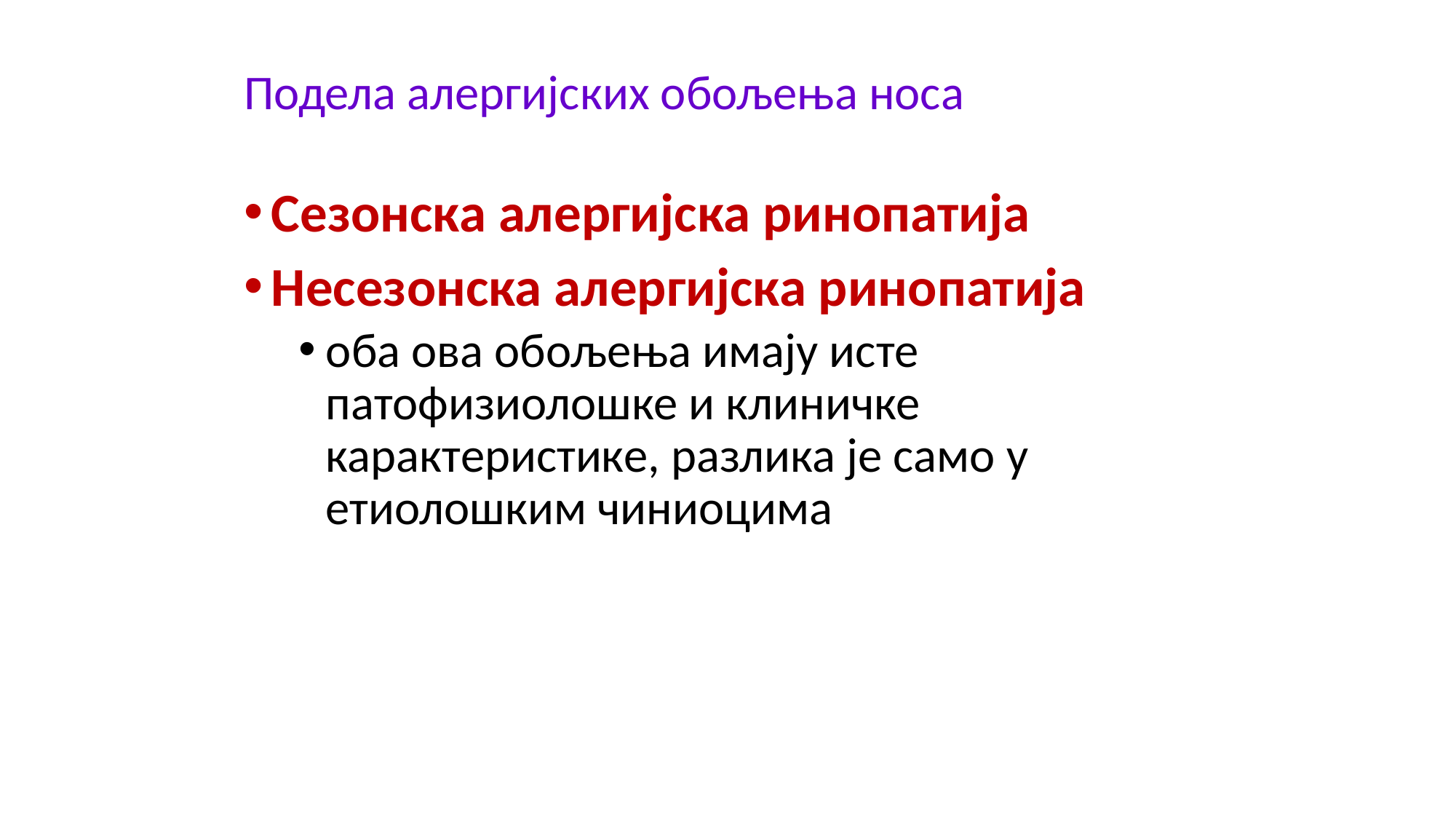

# Подела алергијских обољења носа
Сезонска алергијска ринопатија
Несезонска алергијска ринопатија
оба ова обољења имају исте патофизиолошке и клиничке карактеристике, разлика је само у етиолошким чиниоцима